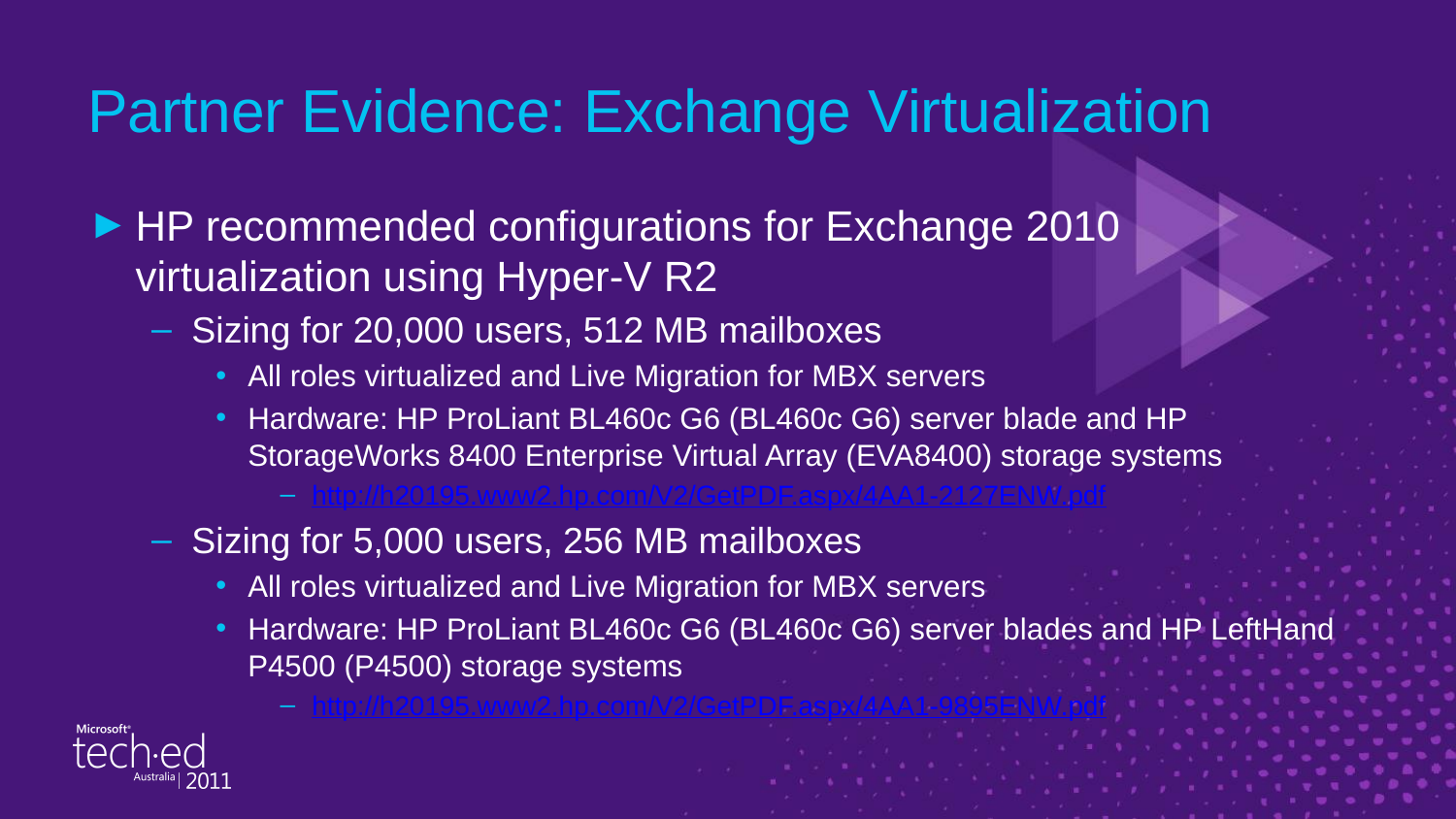

# Partner Evidence: Exchange Virtualization
HP recommended configurations for Exchange 2010 virtualization using Hyper-V R2
Sizing for 20,000 users, 512 MB mailboxes
All roles virtualized and Live Migration for MBX servers
Hardware: HP ProLiant BL460c G6 (BL460c G6) server blade and HP StorageWorks 8400 Enterprise Virtual Array (EVA8400) storage systems
http://h20195.www2.hp.com/V2/GetPDF.aspx/4AA1-2127ENW.pdf
Sizing for 5,000 users, 256 MB mailboxes
All roles virtualized and Live Migration for MBX servers
Hardware: HP ProLiant BL460c G6 (BL460c G6) server blades and HP LeftHand P4500 (P4500) storage systems
http://h20195.www2.hp.com/V2/GetPDF.aspx/4AA1-9895ENW.pdf